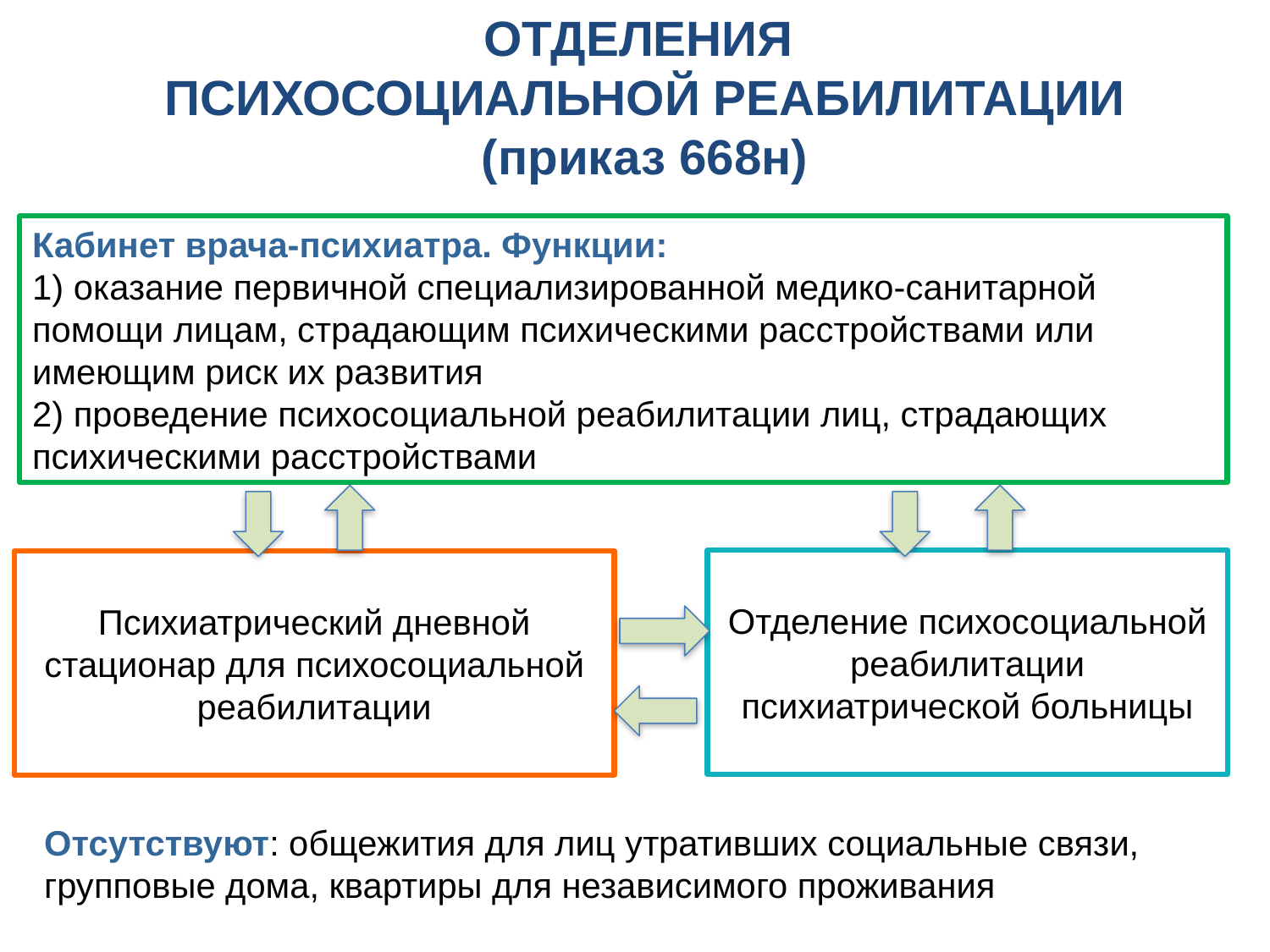

ОТДЕЛЕНИЯ
ПСИХОСОЦИАЛЬНОЙ РЕАБИЛИТАЦИИ
(приказ 668н)
Кабинет врача-психиатра. Функции:
1) оказание первичной специализированной медико-санитарной помощи лицам, страдающим психическими расстройствами или имеющим риск их развития
2) проведение психосоциальной реабилитации лиц, страдающих психическими расстройствами

Отделение психосоциальной реабилитации психиатрической больницы

Психиатрический дневной стационар для психосоциальной реабилитации

Отсутствуют: общежития для лиц утративших социальные связи, 	групповые дома, квартиры для независимого проживания